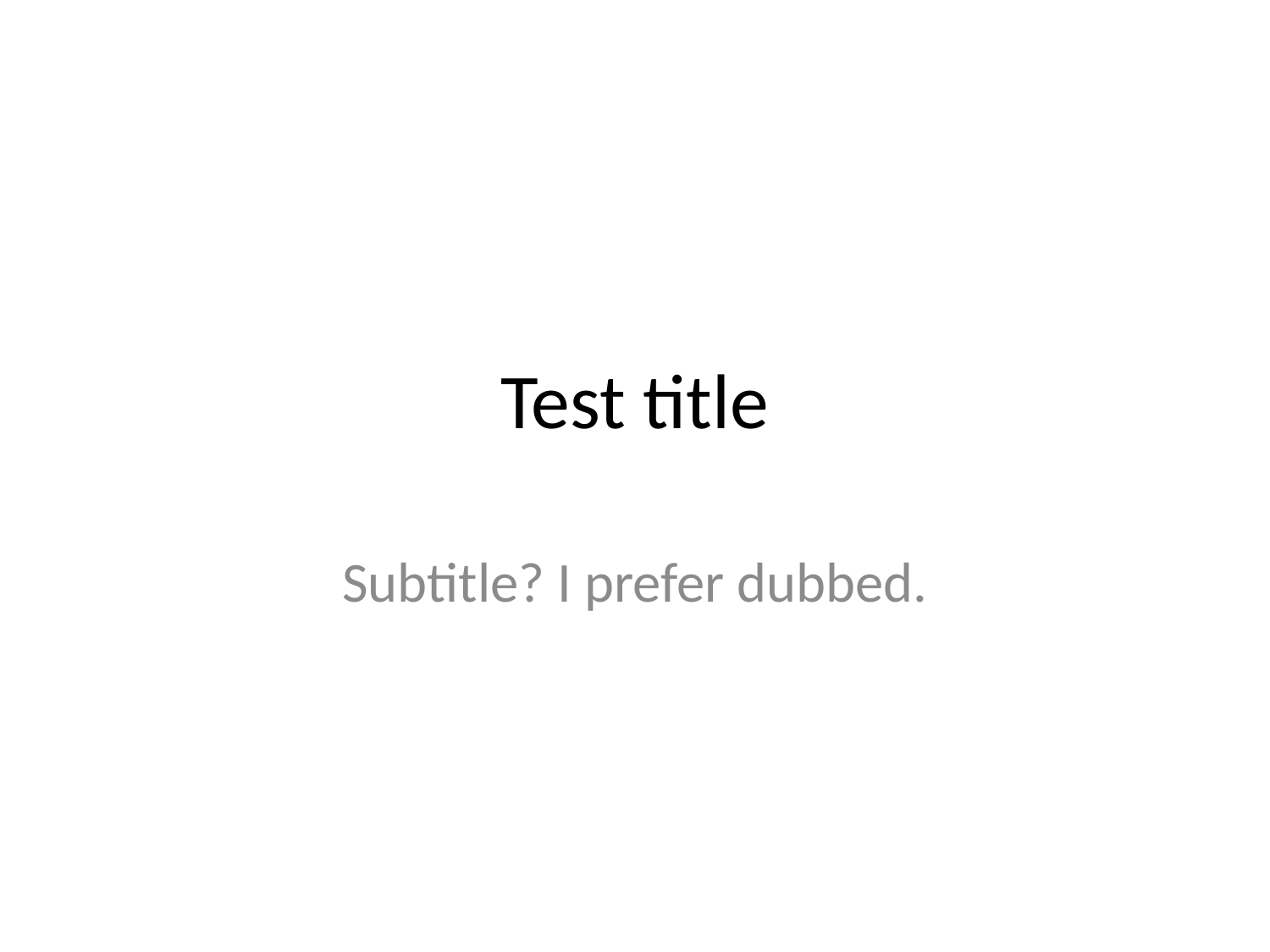

# Test title
Subtitle? I prefer dubbed.